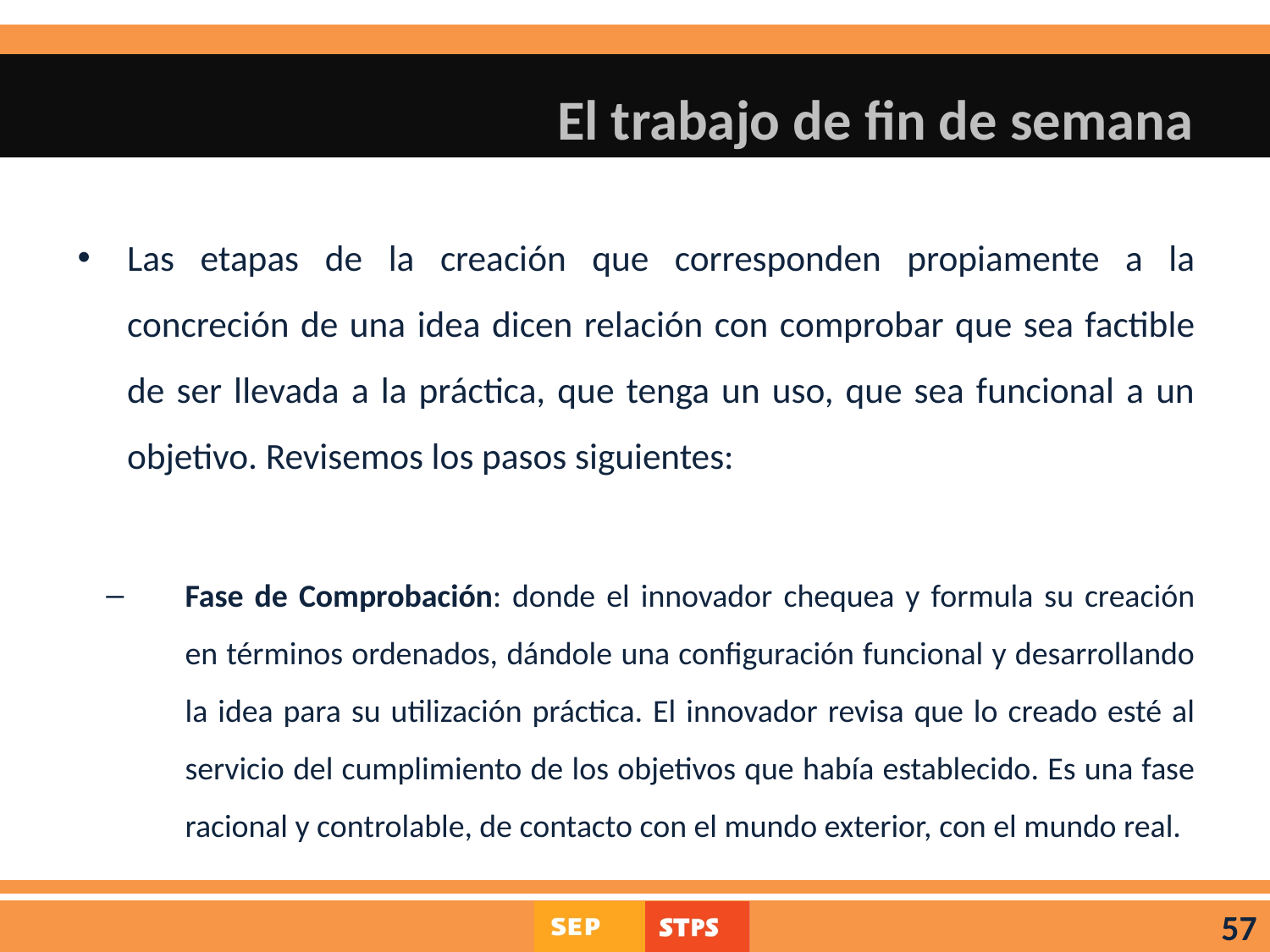

# El trabajo de fin de semana
Las etapas de la creación que corresponden propiamente a la concreción de una idea dicen relación con comprobar que sea factible de ser llevada a la práctica, que tenga un uso, que sea funcional a un objetivo. Revisemos los pasos siguientes:

Fase de Comprobación: donde el innovador chequea y formula su creación en términos ordenados, dándole una configuración funcional y desarrollando la idea para su utilización práctica. El innovador revisa que lo creado esté al servicio del cumplimiento de los objetivos que había establecido. Es una fase racional y controlable, de contacto con el mundo exterior, con el mundo real.
57